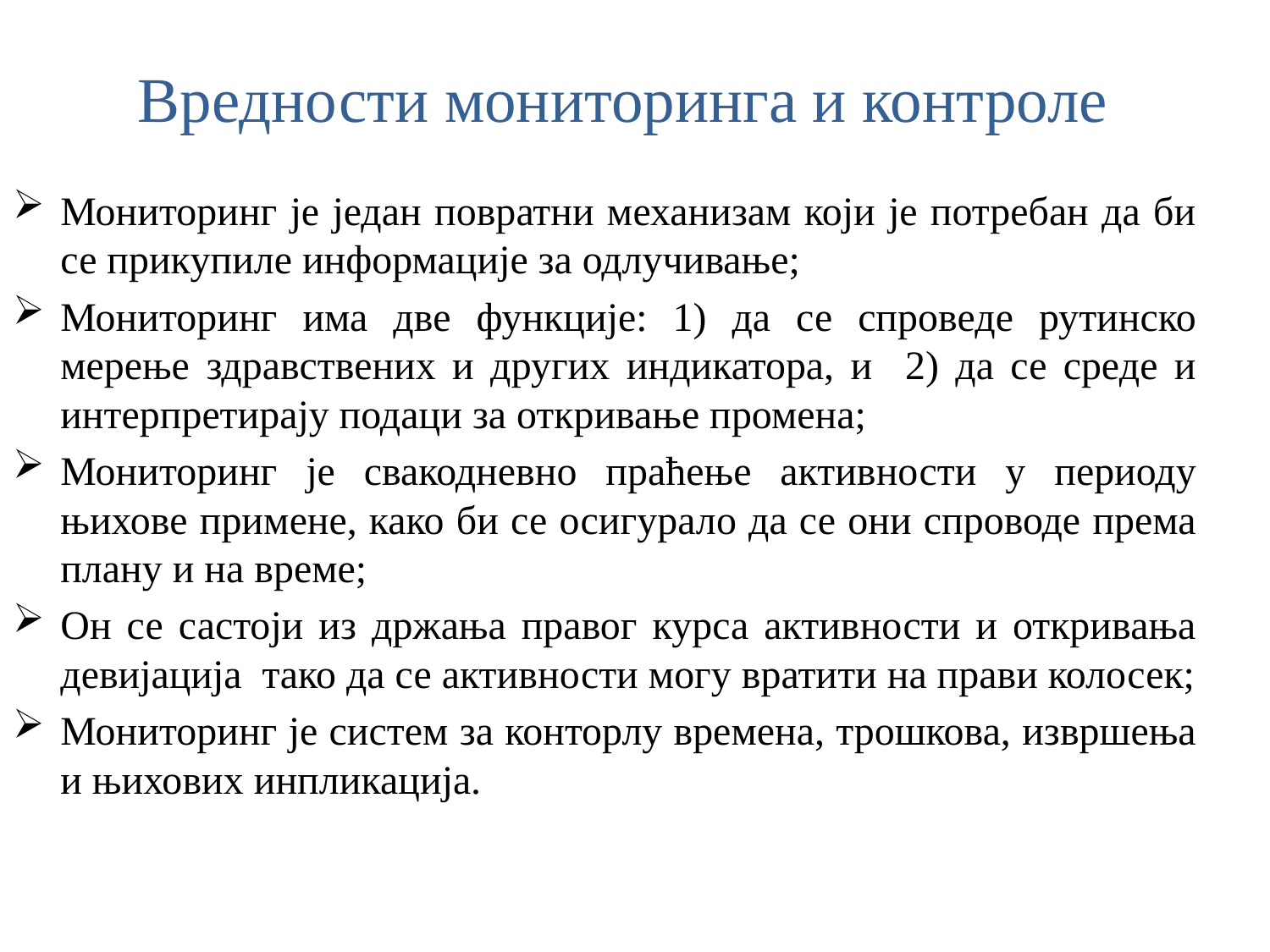

# Вредности мониторинга и контроле
Мониторинг је један повратни механизам који је потребан да би се прикупиле информације за одлучивање;
Мониторинг има две функције: 1) да се спроведе рутинско мерење здравствених и других индикатора, и  2) да се среде и интерпретирају подаци за откривање промена;
Мониторинг је свакодневно праћење активности у периоду њихове примене, како би се осигурало да се они спроводе према плану и на време;
Он се састоји из држања правог курса активности и откривања девијација  тако да се активности могу вратити на прави колосек;
Мониторинг је систем за конторлу времена, трошкова, извршења и њихових инпликација.